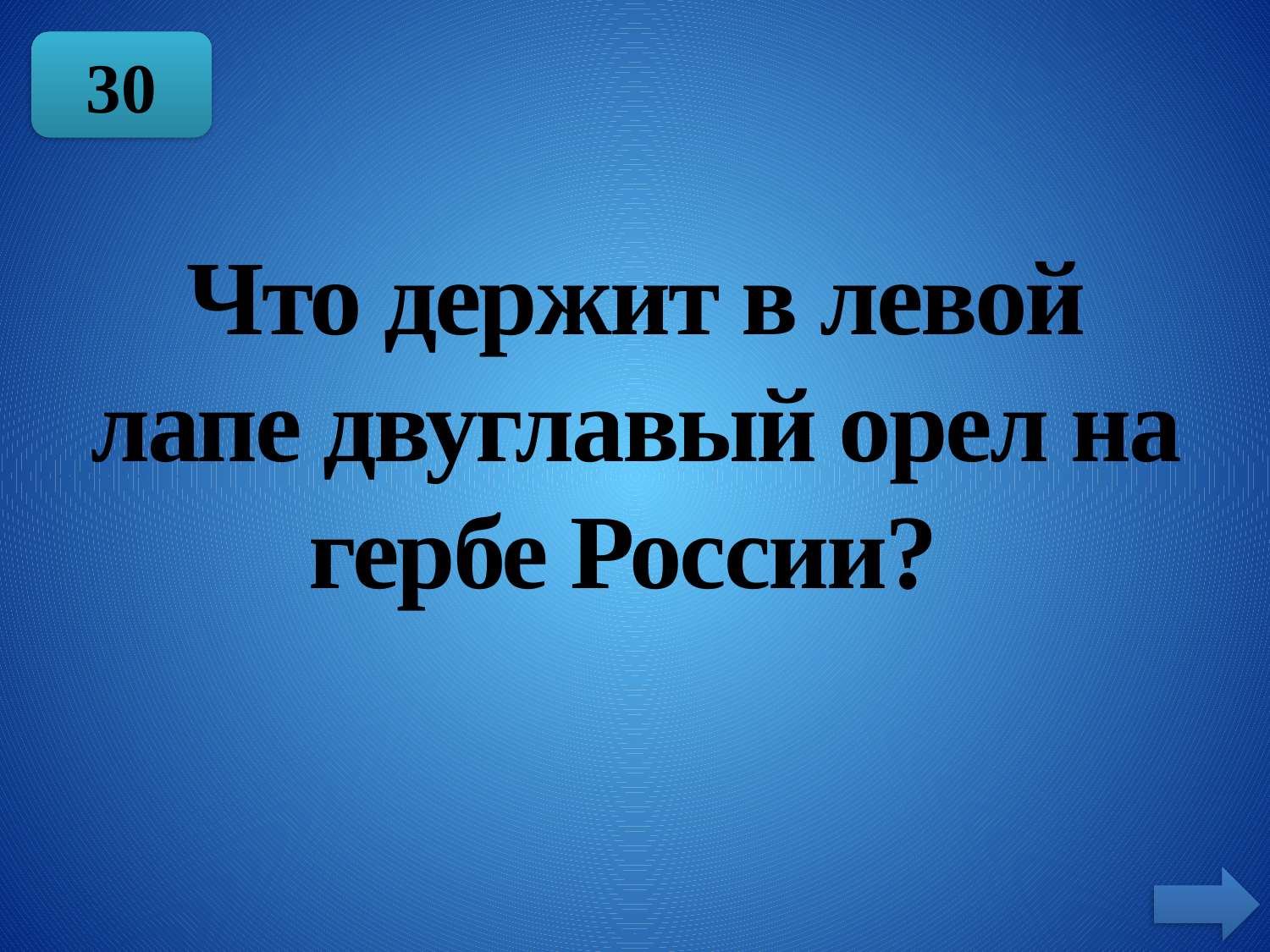

30
Что держит в левой лапе двуглавый орел на гербе России?